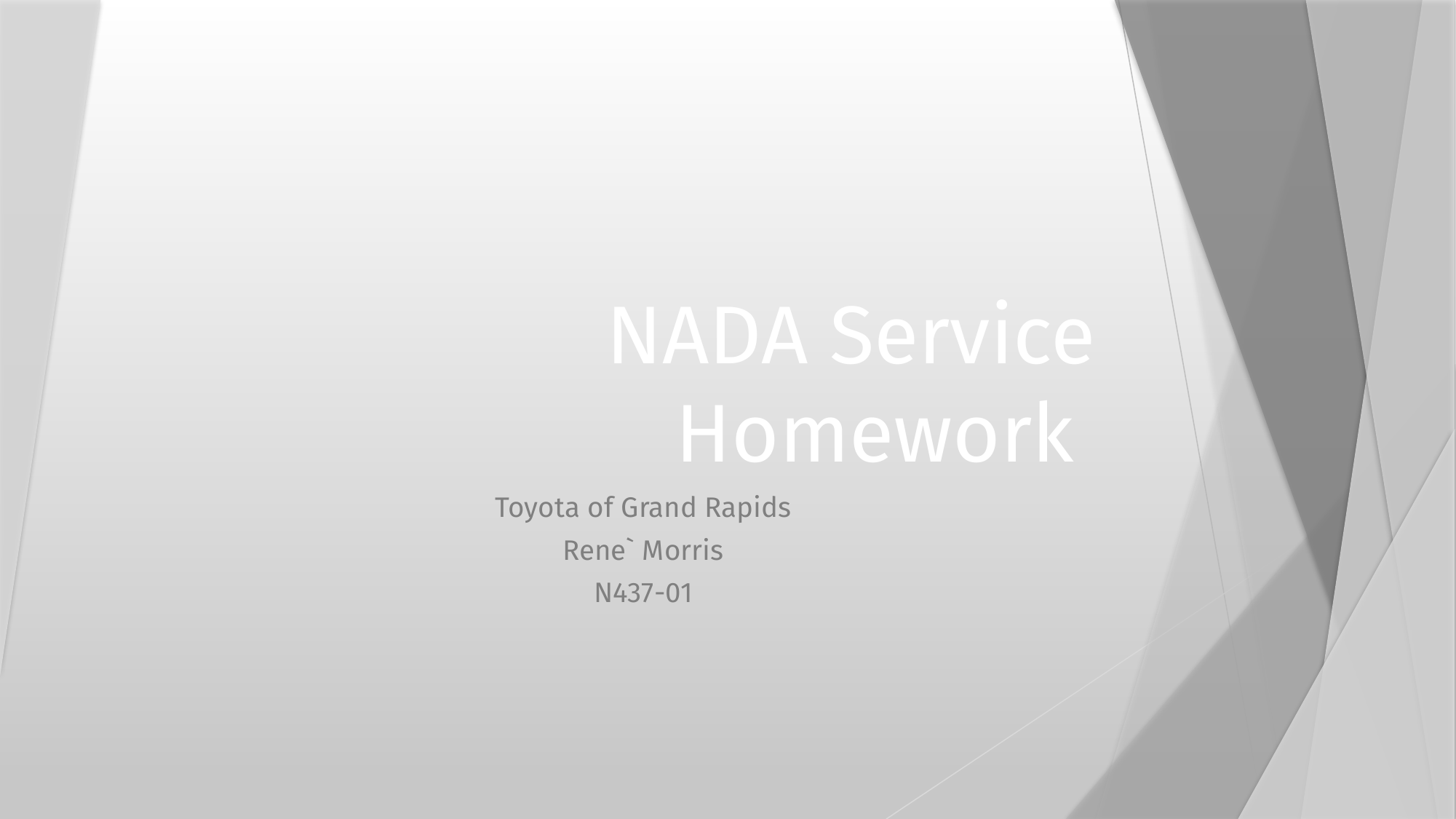

# NADA Service Homework
Toyota of Grand Rapids
Rene` Morris
N437-01